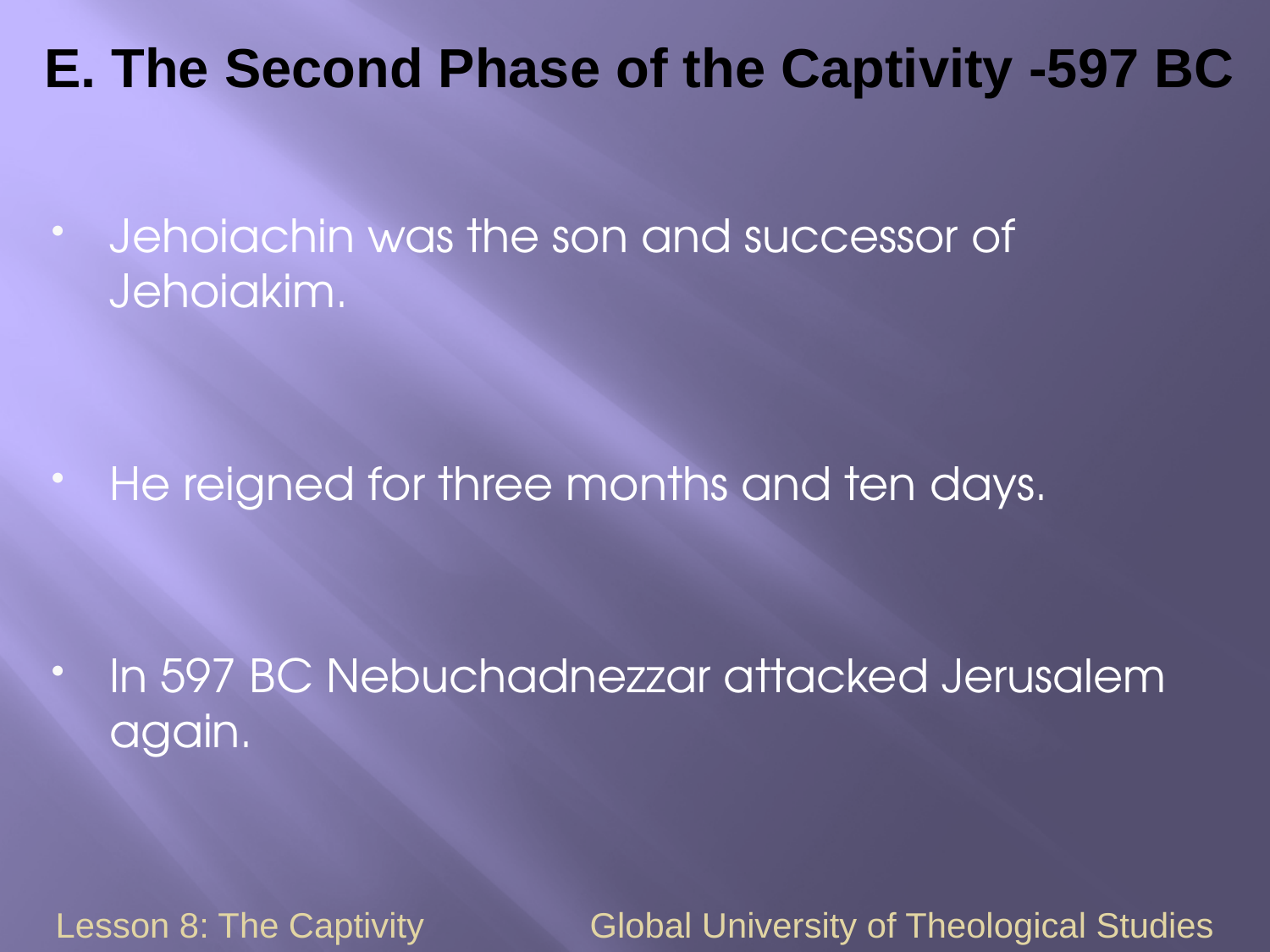

# E. The Second Phase of the Captivity -597 BC
Jehoiachin was the son and successor of Jehoiakim.

He reigned for three months and ten days.

In 597 BC Nebuchadnezzar attacked Jerusalem again.
Lesson 8: The Captivity                 Global University of Theological Studies